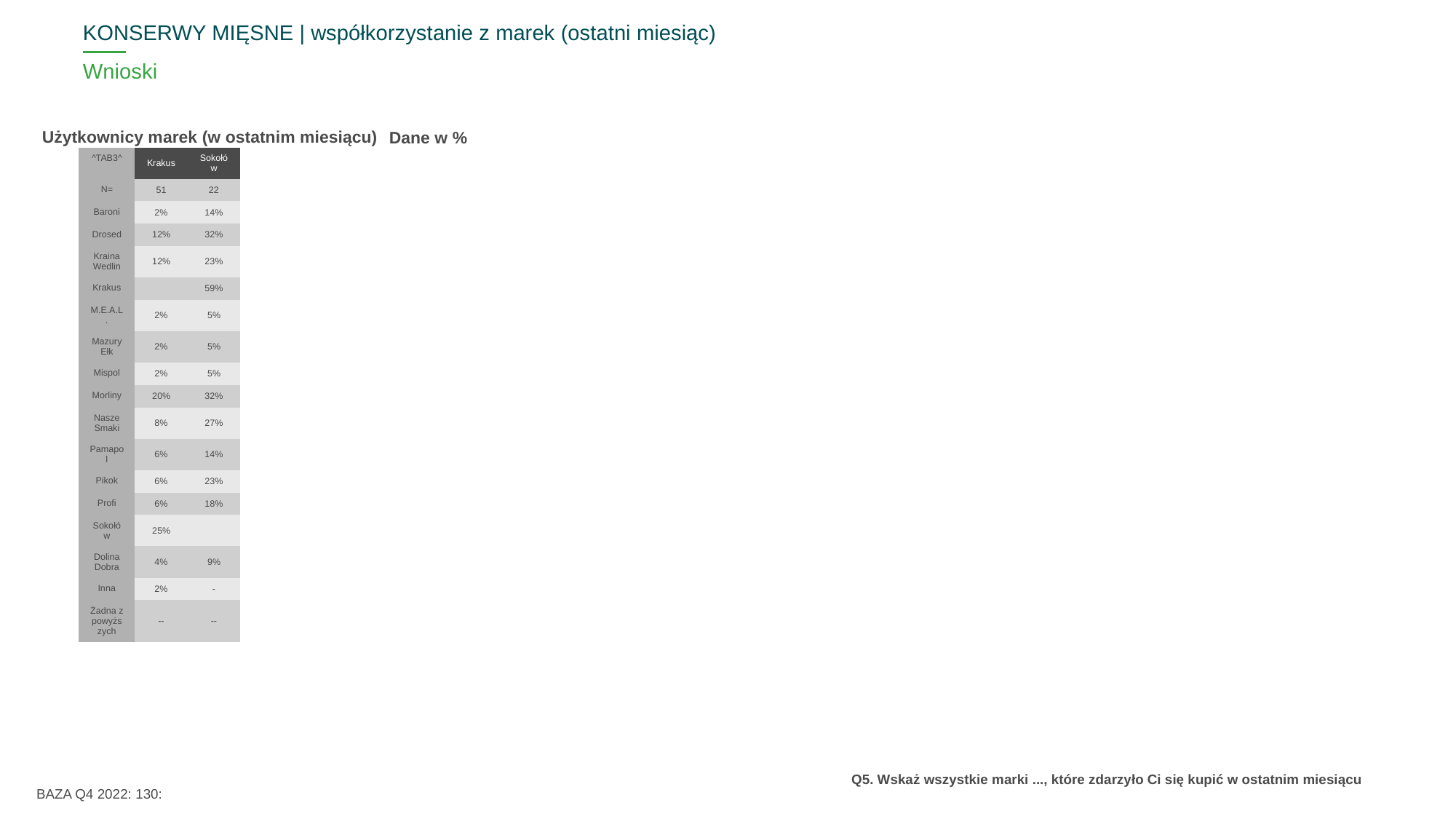

KONSERWY MIĘSNE | współkorzystanie z marek (ostatni miesiąc)
# Wnioski
Użytkownicy marek (w ostatnim miesiącu)
Dane w %
| ^TAB3^ | Krakus | Sokołów |
| --- | --- | --- |
| N= | 51 | 22 |
| Baroni | 2% | 14% |
| Drosed | 12% | 32% |
| Kraina Wedlin | 12% | 23% |
| Krakus |  | 59% |
| M.E.A.L. | 2% | 5% |
| Mazury Ełk | 2% | 5% |
| Mispol | 2% | 5% |
| Morliny | 20% | 32% |
| Nasze Smaki | 8% | 27% |
| Pamapol | 6% | 14% |
| Pikok | 6% | 23% |
| Profi | 6% | 18% |
| Sokołów | 25% |  |
| Dolina Dobra | 4% | 9% |
| Inna | 2% | - |
| Żadna z powyższych | -- | -- |

BAZA Q4 2022: 130:
Q5. Wskaż wszystkie marki ..., które zdarzyło Ci się kupić w ostatnim miesiącu